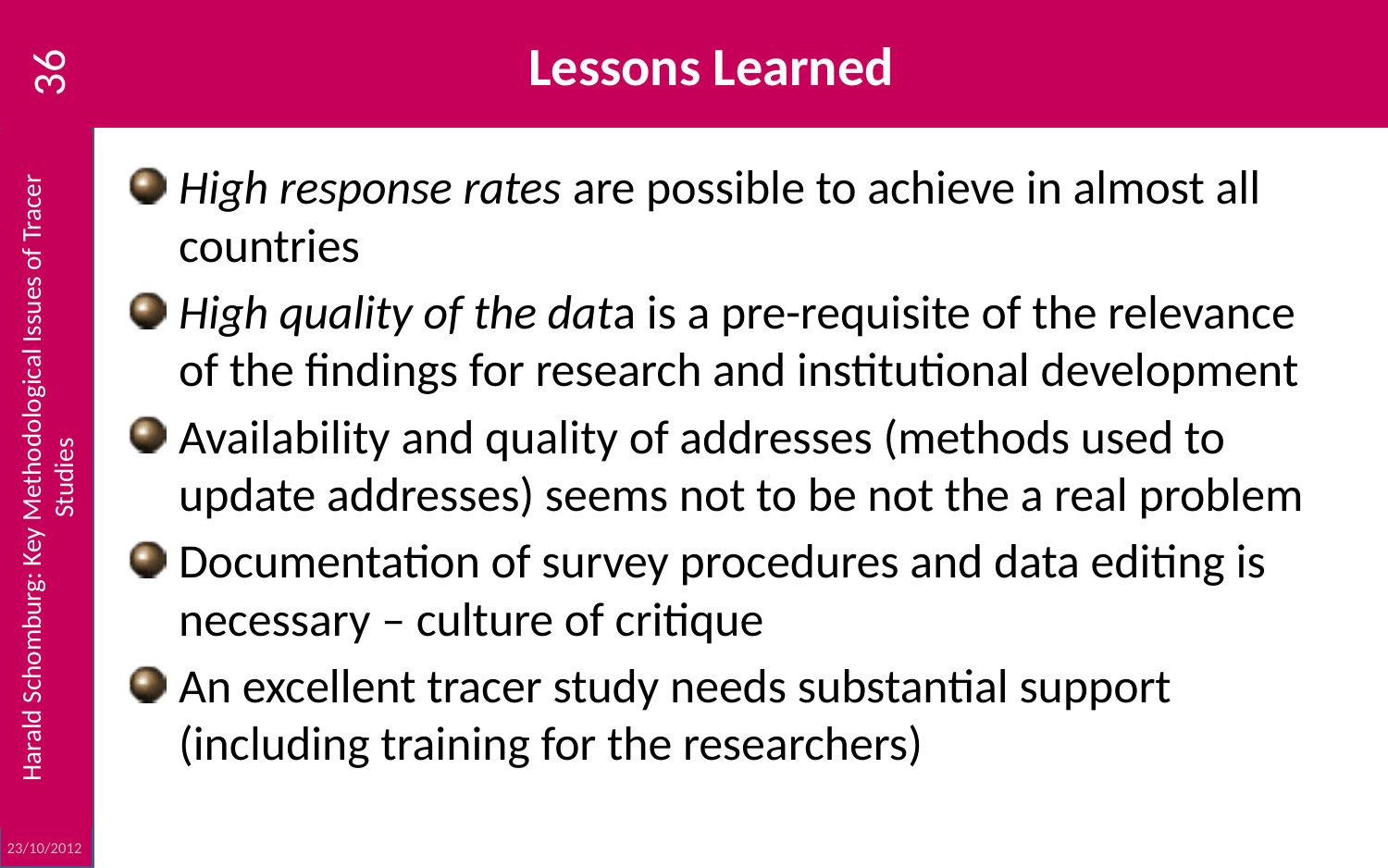

# Lessons Learned
36
High response rates are possible to achieve in almost all countries
High quality of the data is a pre-requisite of the relevance of the findings for research and institutional development
Availability and quality of addresses (methods used to update addresses) seems not to be not the a real problem
Documentation of survey procedures and data editing is necessary – culture of critique
An excellent tracer study needs substantial support
(including training for the researchers)
Harald Schomburg: Key Methodological Issues of Tracer Studies
23/10/2012